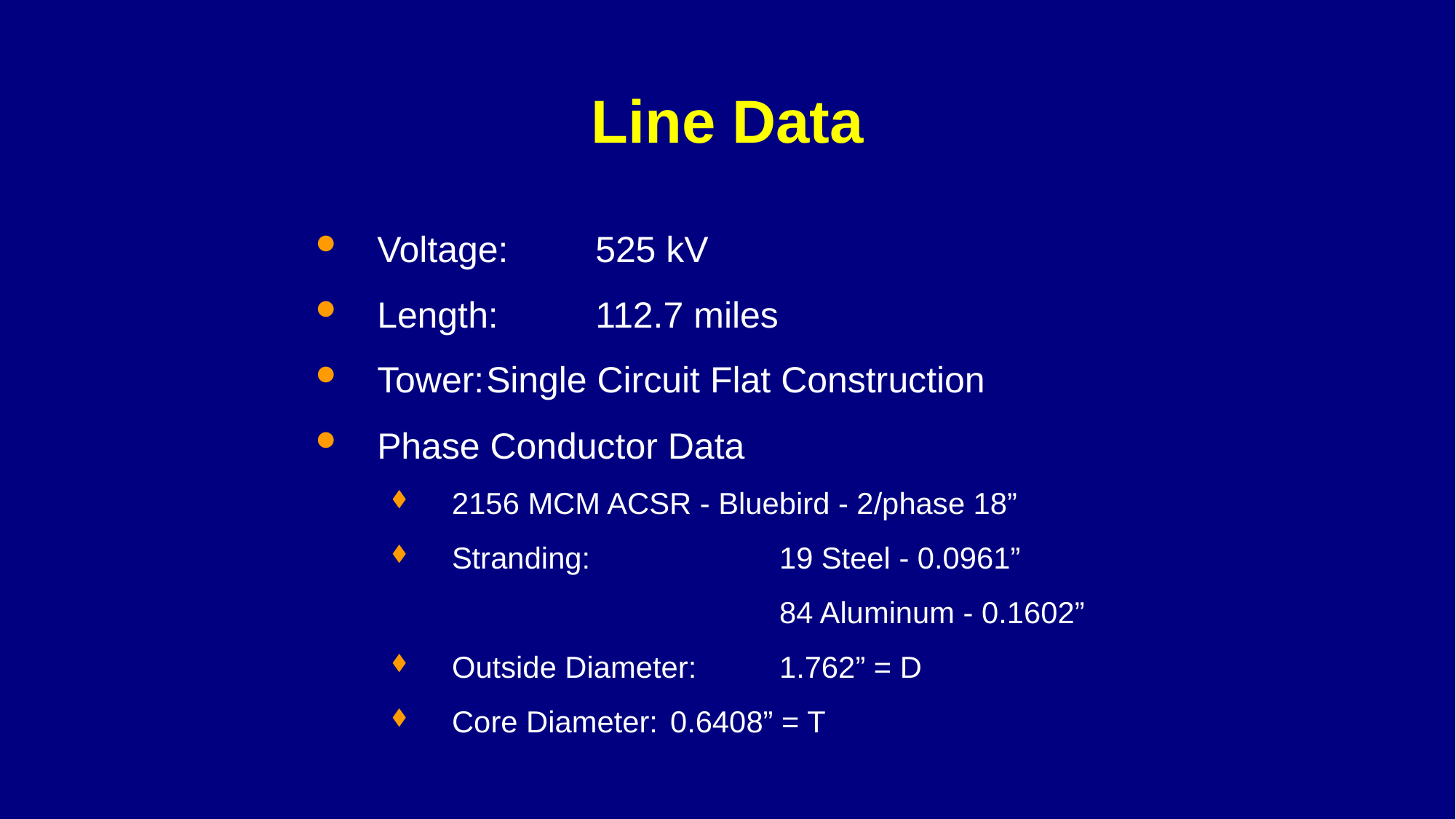

# Line Data
Voltage:	525 kV
Length:	112.7 miles
Tower:	Single Circuit Flat Construction
Phase Conductor Data
2156 MCM ACSR - Bluebird - 2/phase 18”
Stranding:		19 Steel - 0.0961”
				84 Aluminum - 0.1602”
Outside Diameter:	1.762” = D
Core Diameter:	0.6408” = T